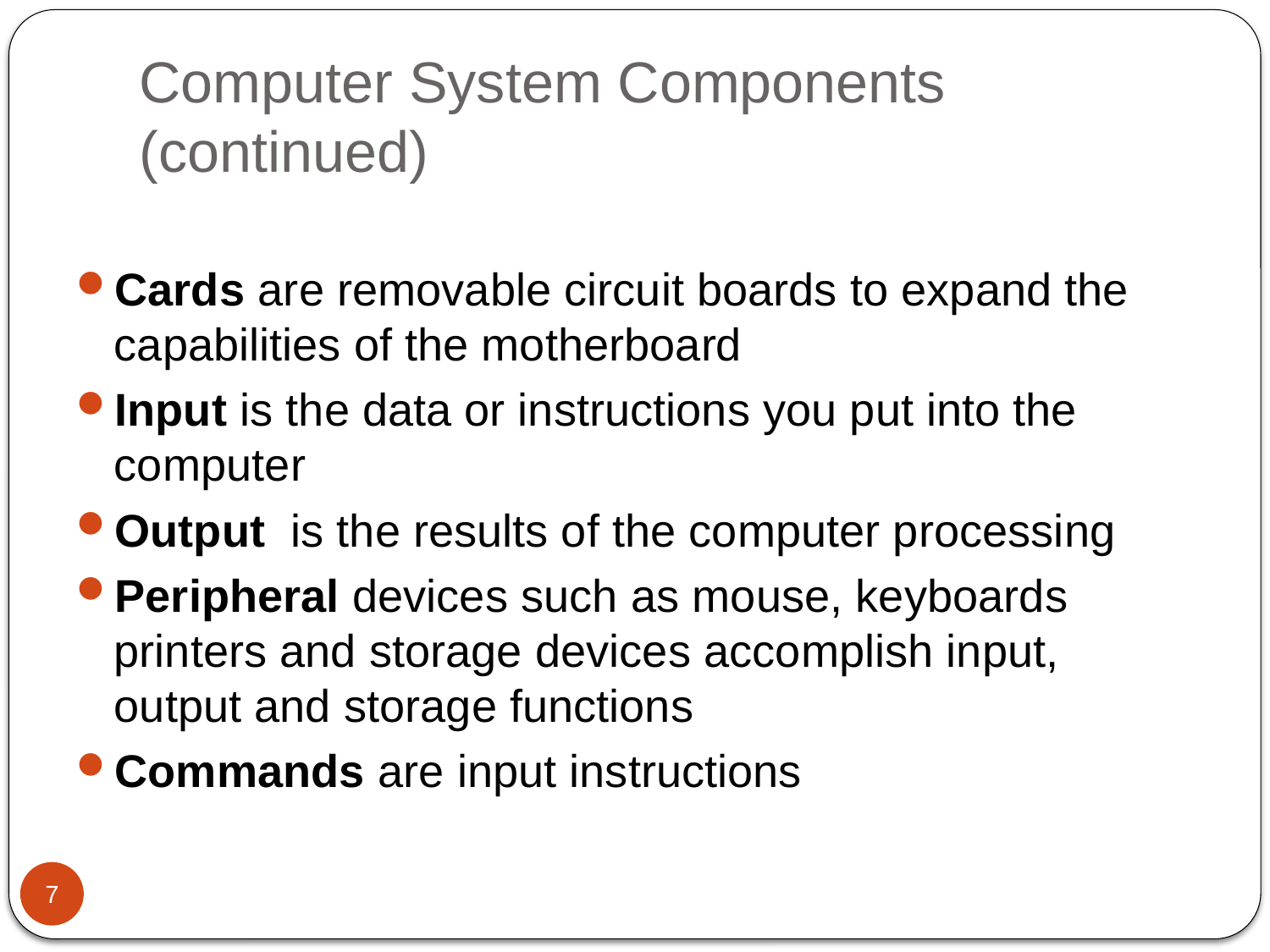

# Computer System Components (continued)
Cards are removable circuit boards to expand the capabilities of the motherboard
Input is the data or instructions you put into the computer
Output  is the results of the computer processing
Peripheral devices such as mouse, keyboards printers and storage devices accomplish input, output and storage functions
Commands are input instructions

7